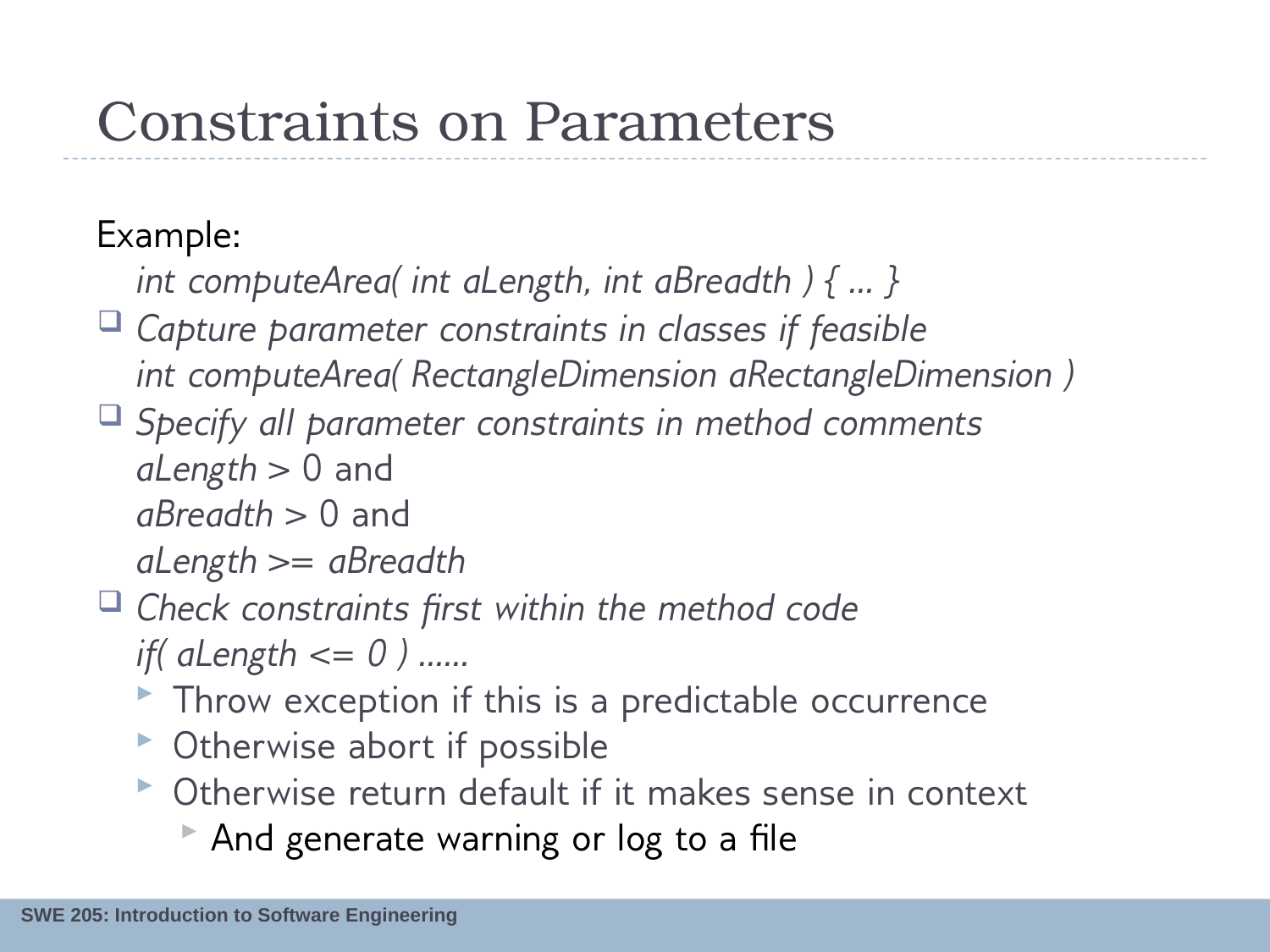

# Constraints on Parameters
Example:
int computeArea( int aLength, int aBreadth ) { … }
Capture parameter constraints in classes if feasible
int computeArea( RectangleDimension aRectangleDimension )
Specify all parameter constraints in method comments
aLength > 0 and
aBreadth > 0 and
aLength >= aBreadth
Check constraints first within the method code
if( aLength <= 0 ) ……
Throw exception if this is a predictable occurrence
Otherwise abort if possible
Otherwise return default if it makes sense in context
And generate warning or log to a file